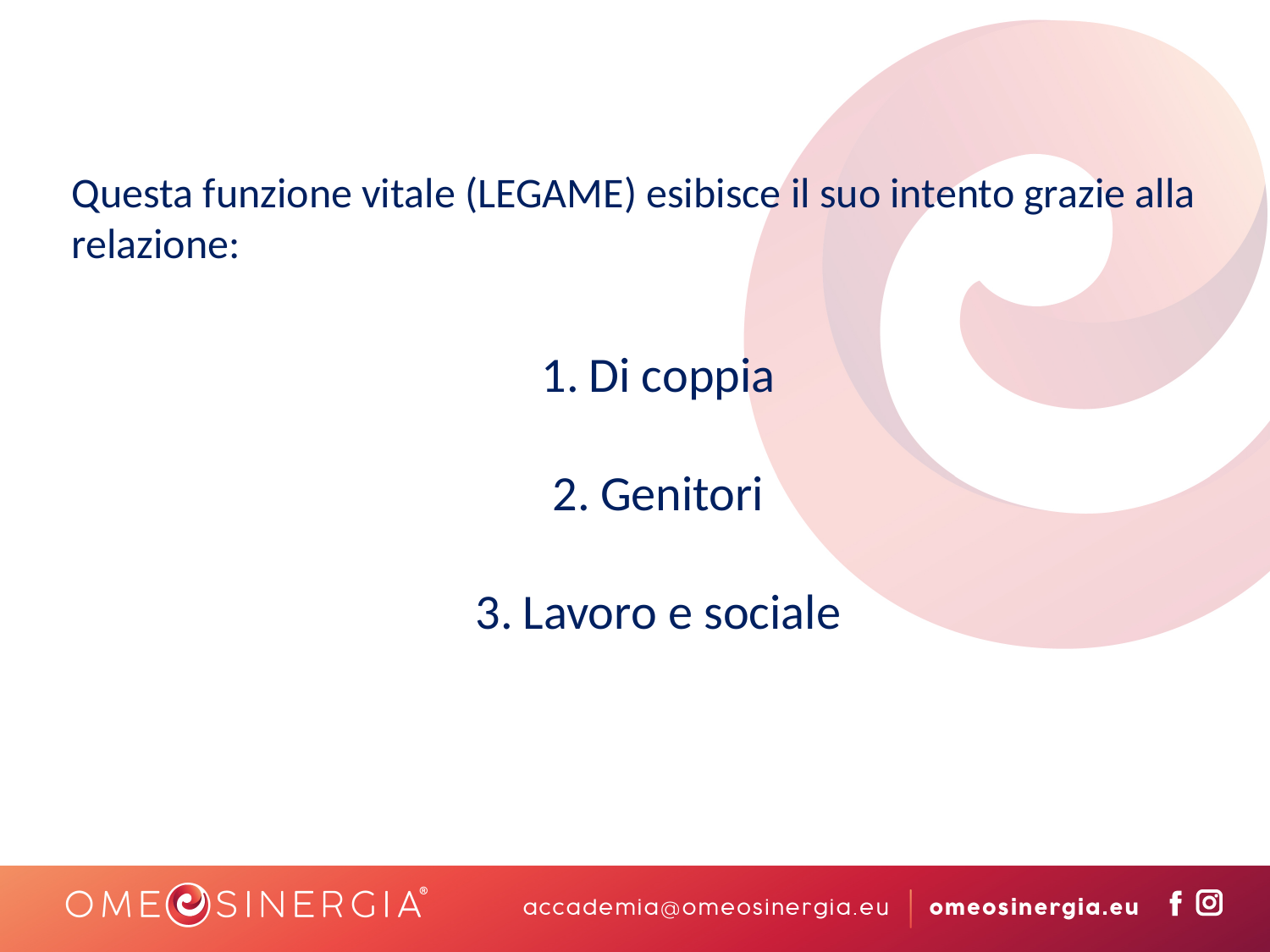

Questa funzione vitale (LEGAME) esibisce il suo intento grazie alla relazione:

Di coppia

Genitori

Lavoro e sociale